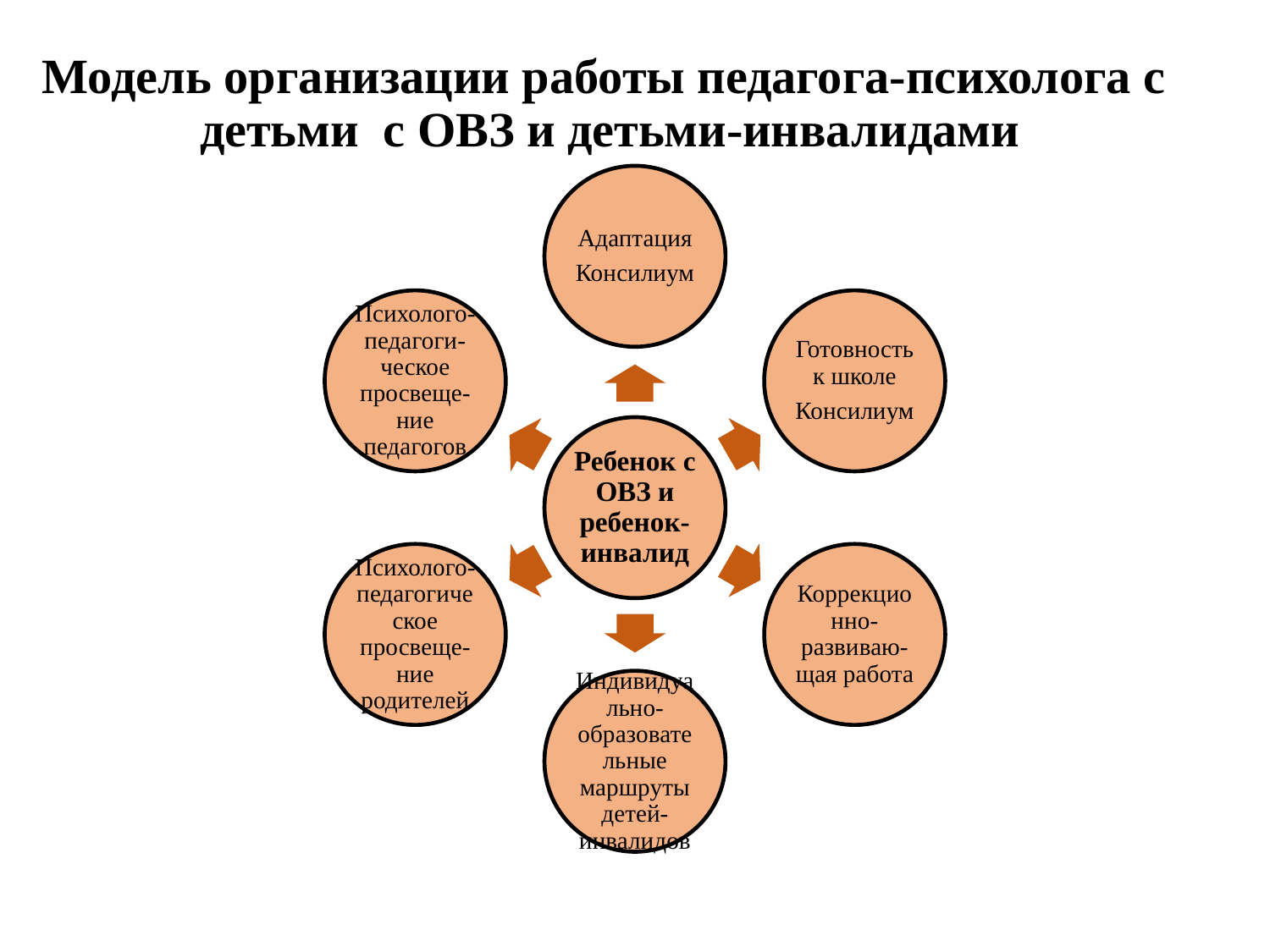

# Модель организации работы педагога-психолога с  детьми  с ОВЗ и детьми-инвалидами

Ребенок с ОВЗ и ребенок-инвалид

Адаптация
Консилиум

Готовность к школе
Консилиум

Коррекционно-развиваю-щая работа

Индивидуально-образовательные маршруты детей-инвалидов

Психолого-педагогическое просвеще-ние родителей

Психолого-педагоги-ческое просвеще-ние педагогов